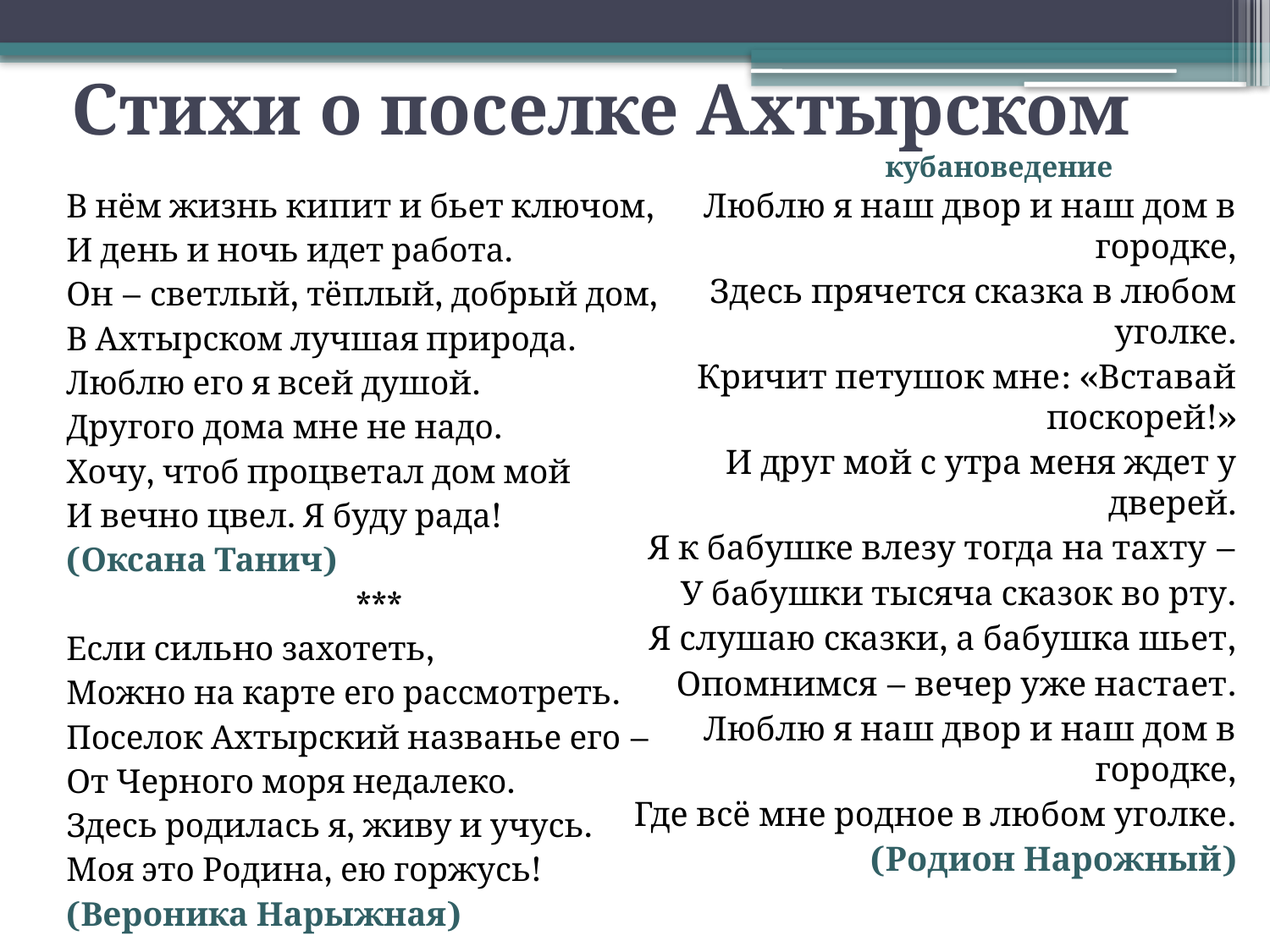

# Стихи о поселке Ахтырском кубановедение
В нём жизнь кипит и бьет ключом,
И день и ночь идет работа.
Он – светлый, тёплый, добрый дом,
В Ахтырском лучшая природа.
Люблю его я всей душой.
Другого дома мне не надо.
Хочу, чтоб процветал дом мой
И вечно цвел. Я буду рада!
(Оксана Танич)
***
Если сильно захотеть,
Можно на карте его рассмотреть.
Поселок Ахтырский названье его –
От Черного моря недалеко.
Здесь родилась я, живу и учусь.
Моя это Родина, ею горжусь!
(Вероника Нарыжная)

Люблю я наш двор и наш дом в городке,
Здесь прячется сказка в любом уголке.
Кричит петушок мне: «Вставай поскорей!»
И друг мой с утра меня ждет у дверей.
 Я к бабушке влезу тогда на тахту –
У бабушки тысяча сказок во рту.
Я слушаю сказки, а бабушка шьет,
Опомнимся – вечер уже настает.
Люблю я наш двор и наш дом в городке,
Где всё мне родное в любом уголке.
(Родион Нарожный)